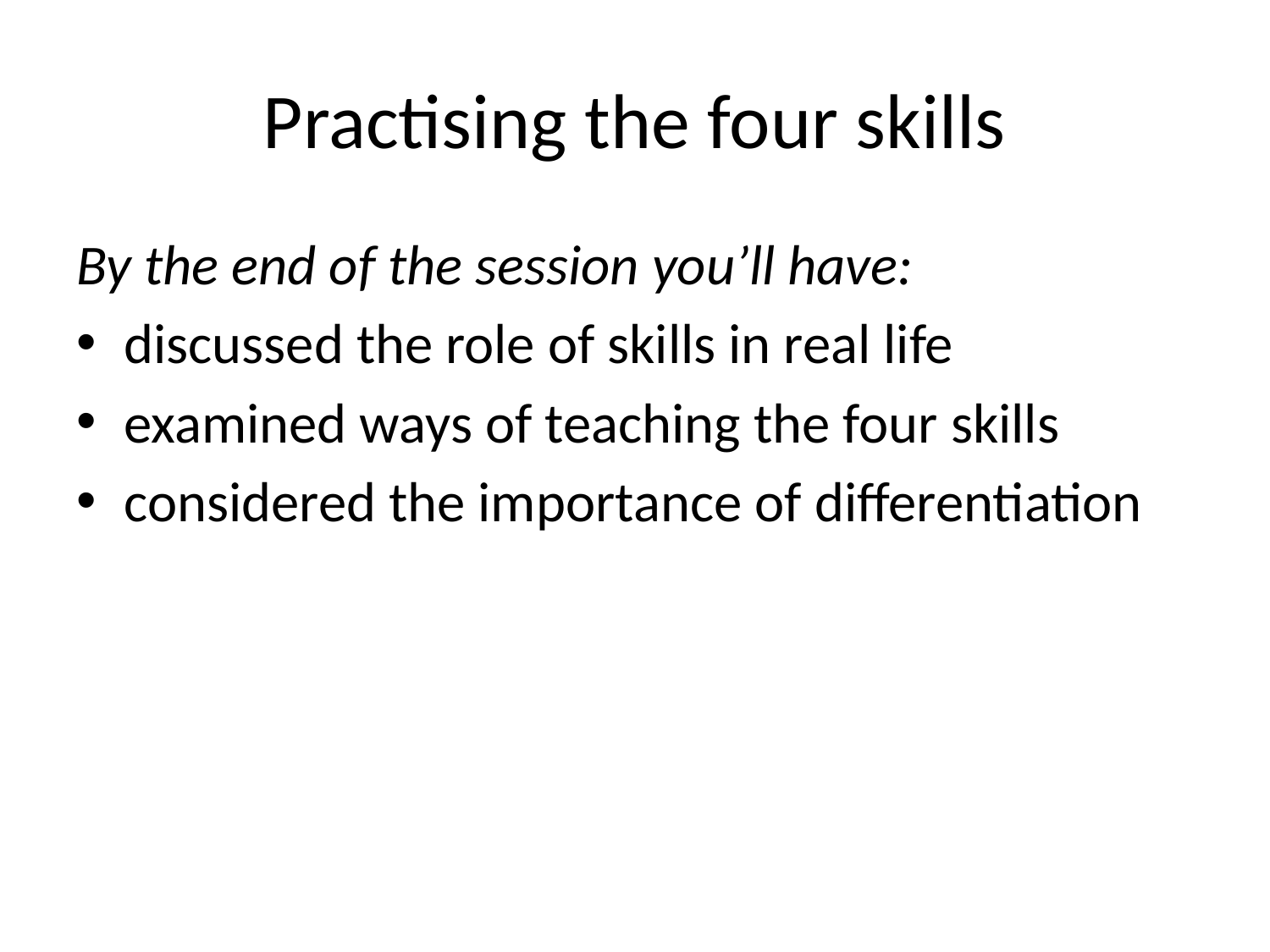

# Practising the four skills
By the end of the session you’ll have:
discussed the role of skills in real life
examined ways of teaching the four skills
considered the importance of differentiation